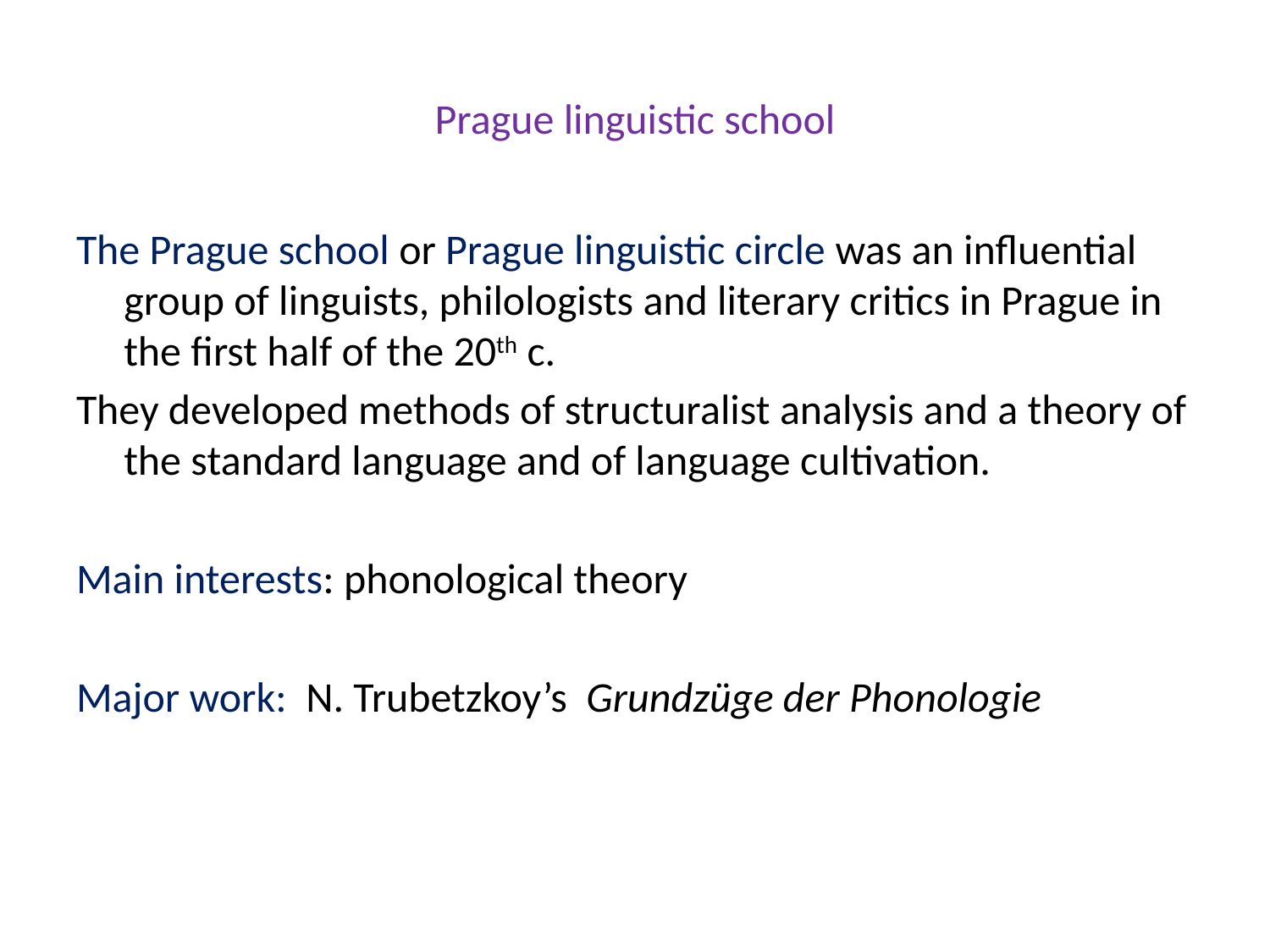

# Prague linguistic school

The Prague school or Prague linguistic circle was an influential group of linguists, philologists and literary critics in Prague in the first half of the 20th c.
They developed methods of structuralist analysis and a theory of the standard language and of language cultivation.

Main interests: phonological theory

Major work:  N. Trubetzkoy’s  Grundzüge der Phonologie